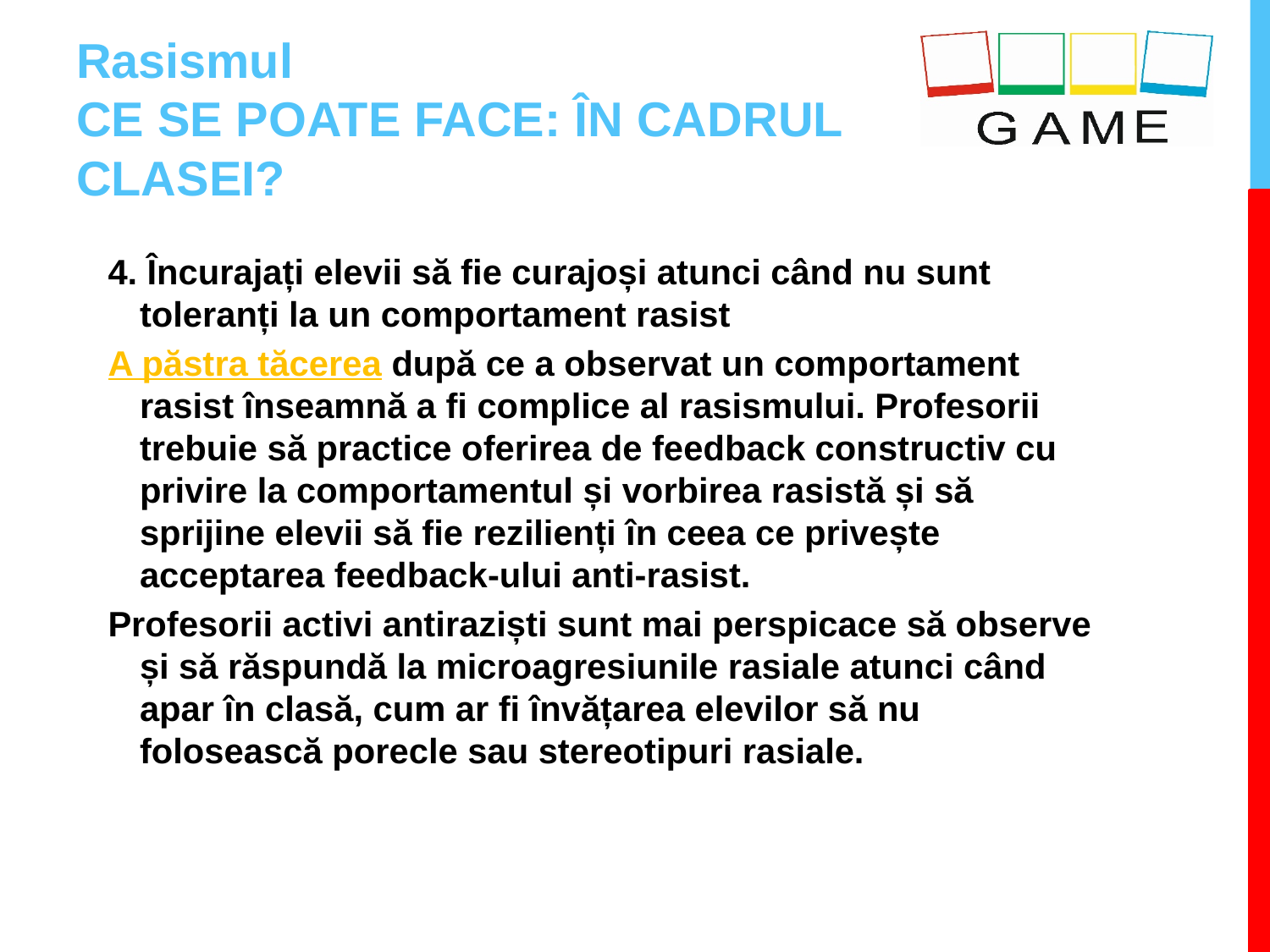

# Rasismul CE SE POATE FACE: ÎN CADRUL CLASEI?
4. Încurajați elevii să fie curajoși atunci când nu sunt toleranți la un comportament rasist
A păstra tăcerea după ce a observat un comportament rasist înseamnă a fi complice al rasismului. Profesorii trebuie să practice oferirea de feedback constructiv cu privire la comportamentul și vorbirea rasistă și să sprijine elevii să fie rezilienți în ceea ce privește acceptarea feedback-ului anti-rasist.
Profesorii activi antiraziști sunt mai perspicace să observe și să răspundă la microagresiunile rasiale atunci când apar în clasă, cum ar fi învățarea elevilor să nu folosească porecle sau stereotipuri rasiale.